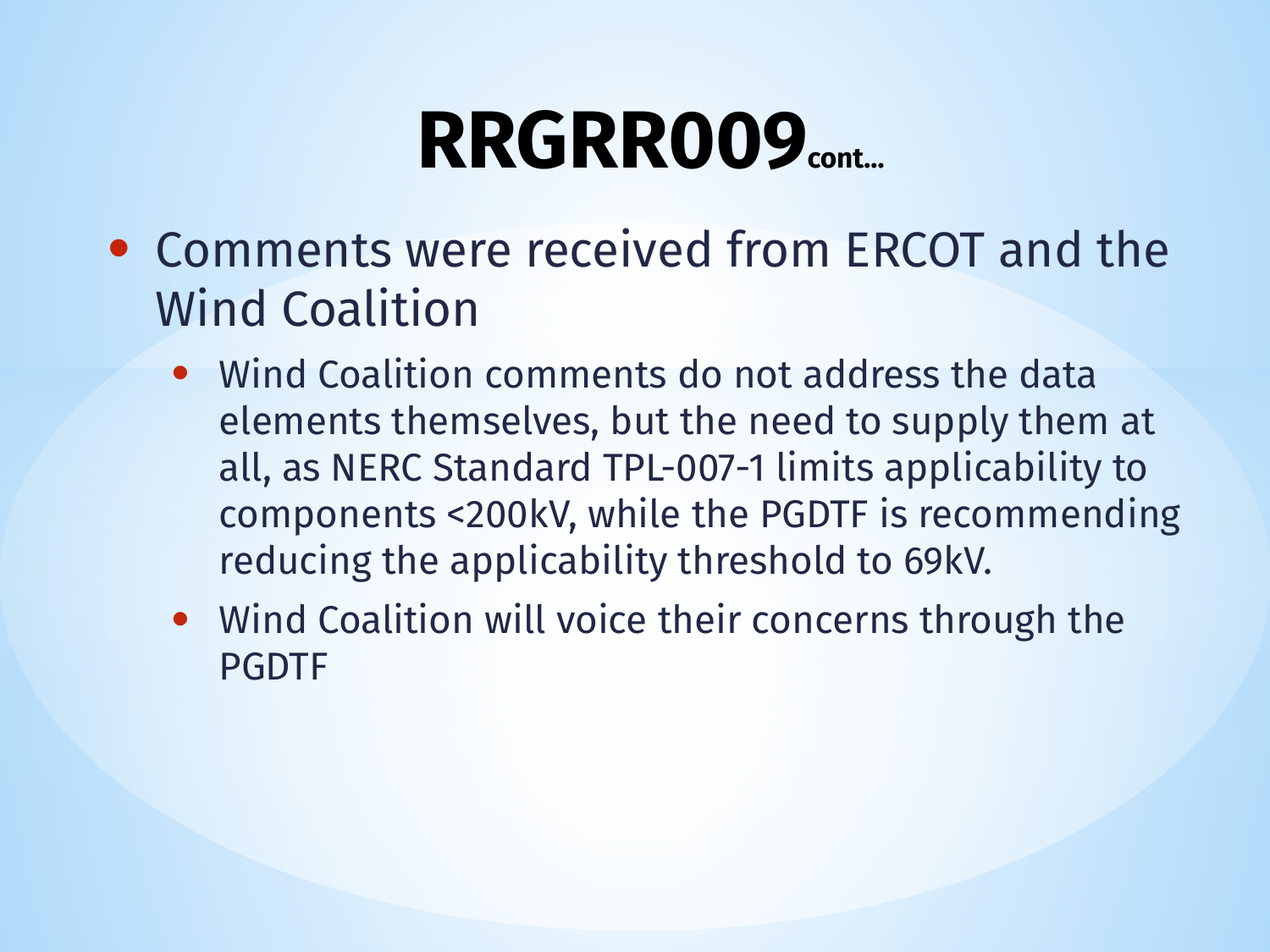

# RRGRR009cont…
Comments were received from ERCOT and the Wind Coalition
Wind Coalition comments do not address the data elements themselves, but the need to supply them at all, as NERC Standard TPL-007-1 limits applicability to components <200kV, while the PGDTF is recommending reducing the applicability threshold to 69kV.
Wind Coalition will voice their concerns through the PGDTF